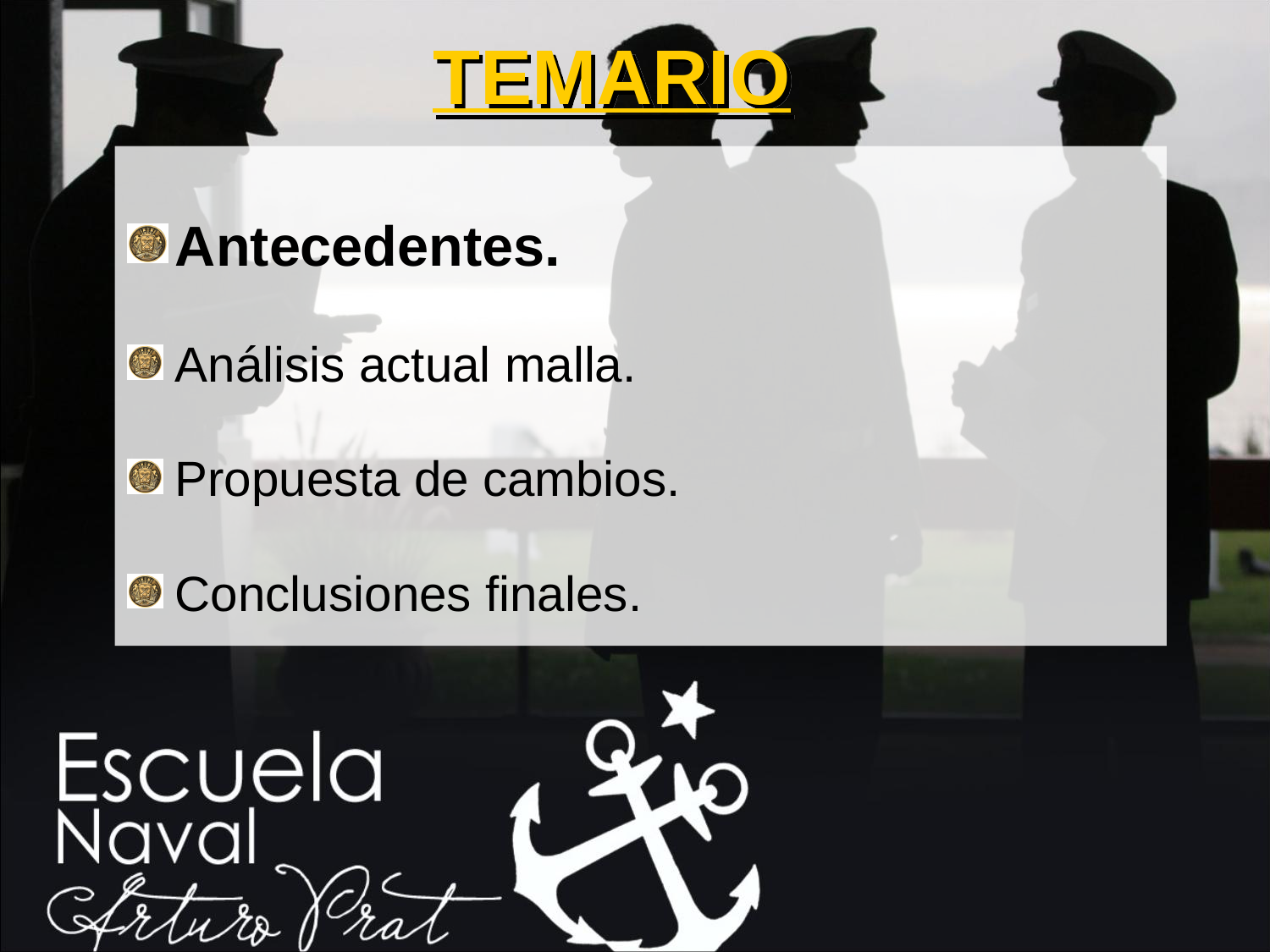

# TEMARIO

Antecedentes.

Análisis actual malla.

Propuesta de cambios.

Conclusiones finales.